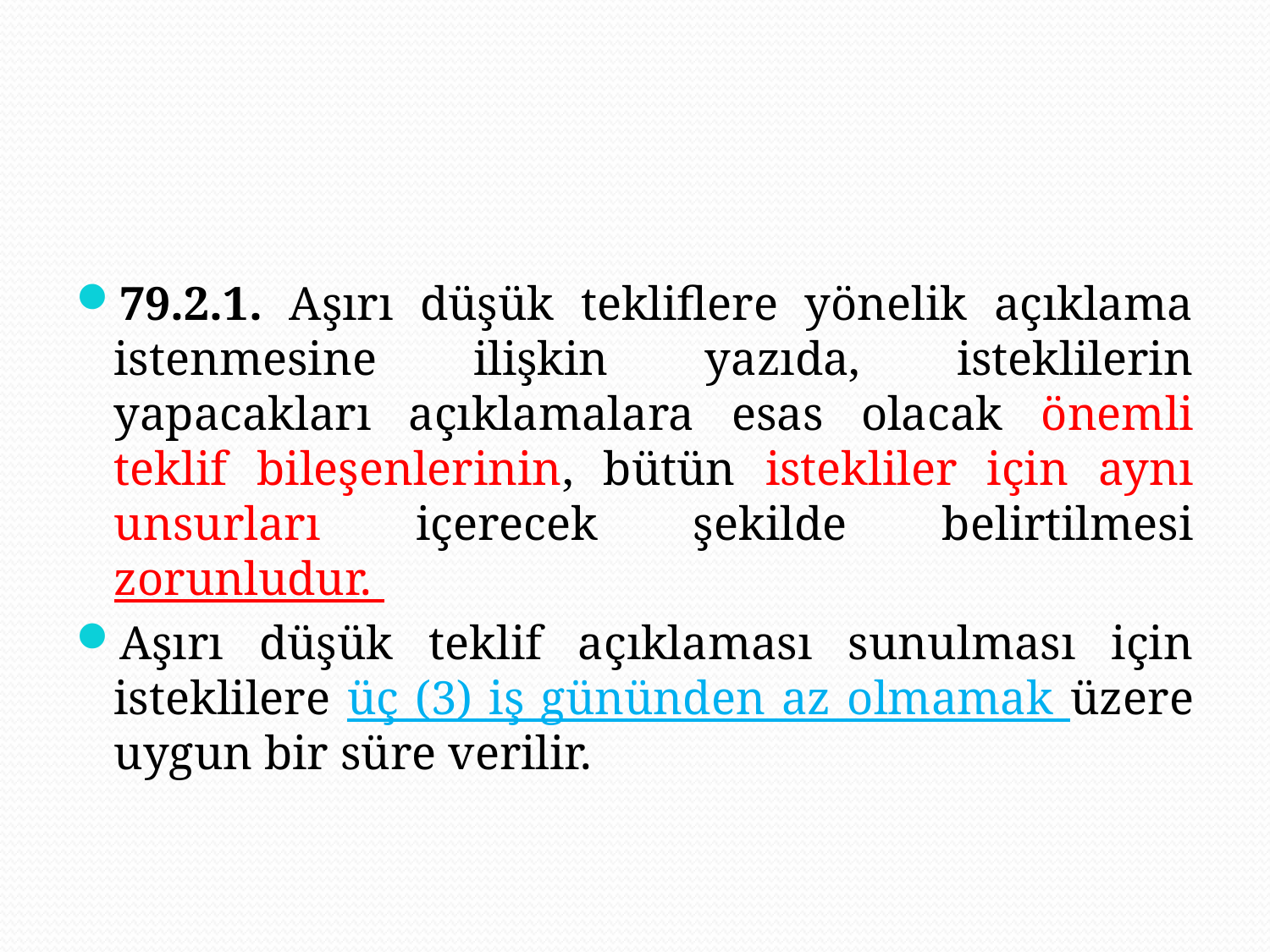

#
79.2.1. Aşırı düşük tekliflere yönelik açıklama istenmesine ilişkin yazıda, isteklilerin yapacakları açıklamalara esas olacak önemli teklif bileşenlerinin, bütün istekliler için aynı unsurları içerecek şekilde belirtilmesi zorunludur.
Aşırı düşük teklif açıklaması sunulması için isteklilere üç (3) iş gününden az olmamak üzere uygun bir süre verilir.